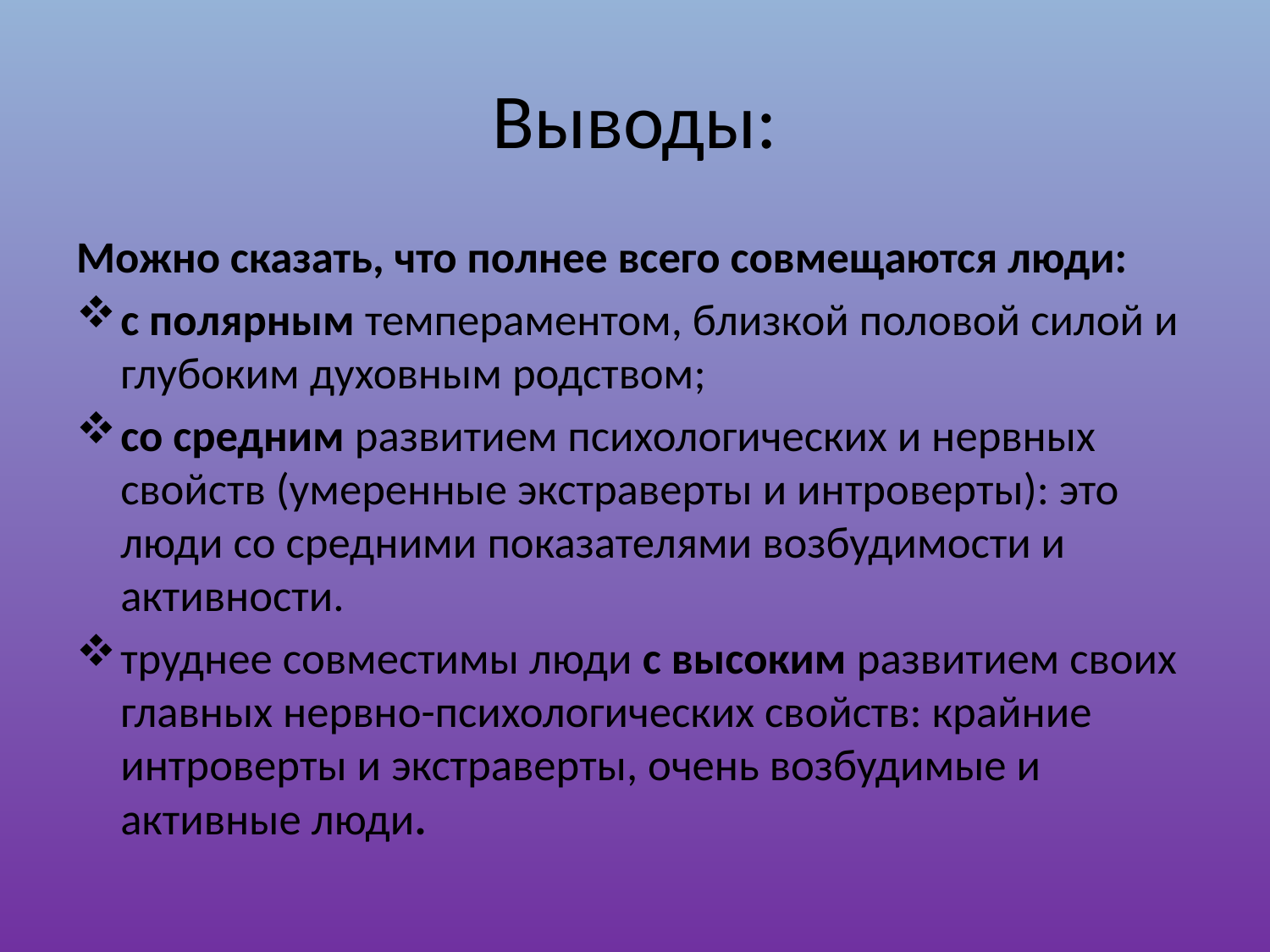

# Выводы:
Можно сказать, что полнее всего совмещаются люди:
с полярным темпераментом, близкой половой силой и глубоким духовным родством;
со средним развитием психологических и нервных свойств (умеренные экстраверты и интроверты): это люди со средними показателями возбудимости и активности.
труднее совместимы люди с высоким развитием своих главных нервно-психологических свойств: крайние интроверты и экстраверты, очень возбудимые и активные люди.